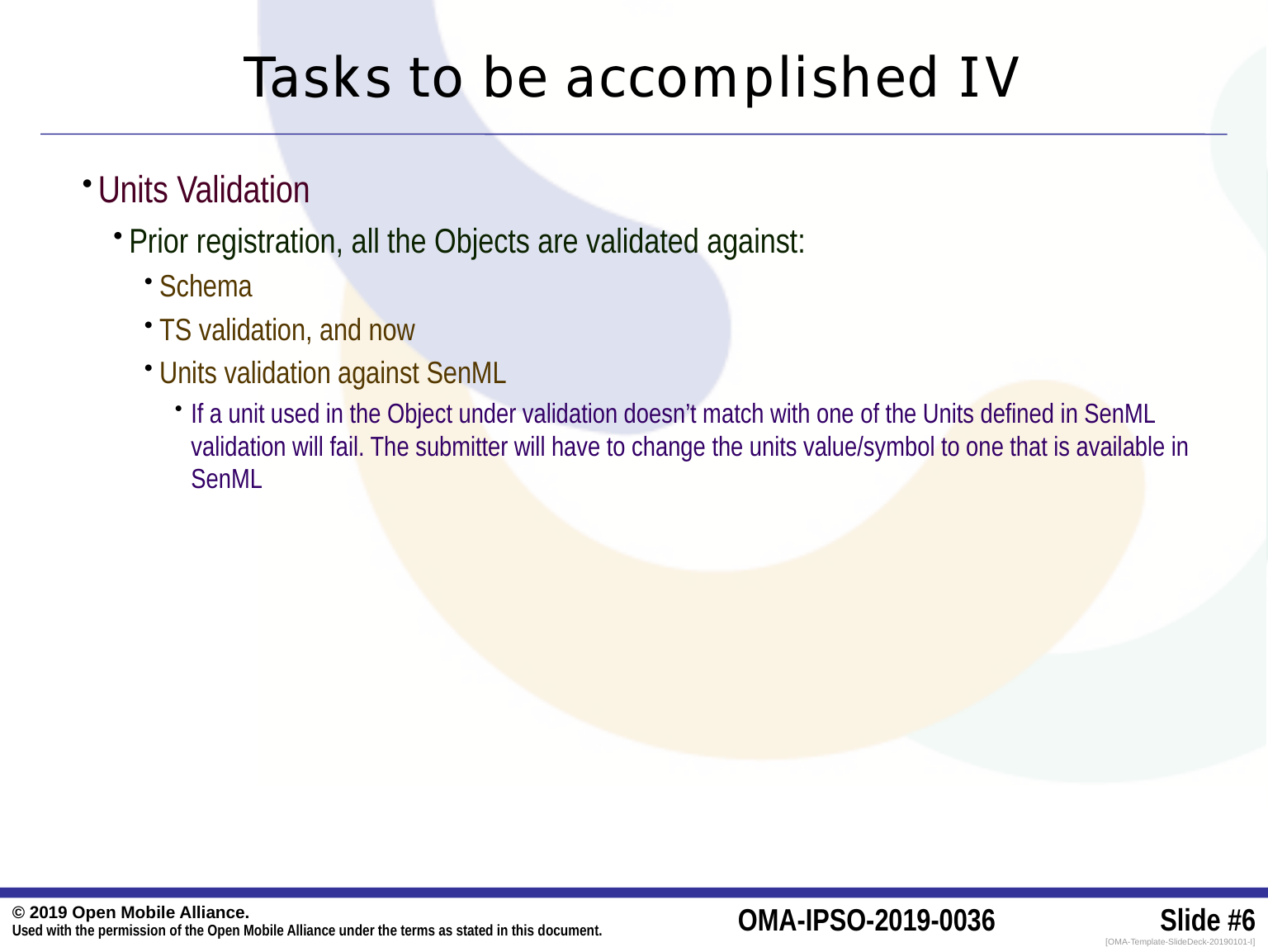

# Tasks to be accomplished IV
Units Validation
Prior registration, all the Objects are validated against:
Schema
TS validation, and now
Units validation against SenML
If a unit used in the Object under validation doesn’t match with one of the Units defined in SenML validation will fail. The submitter will have to change the units value/symbol to one that is available in SenML